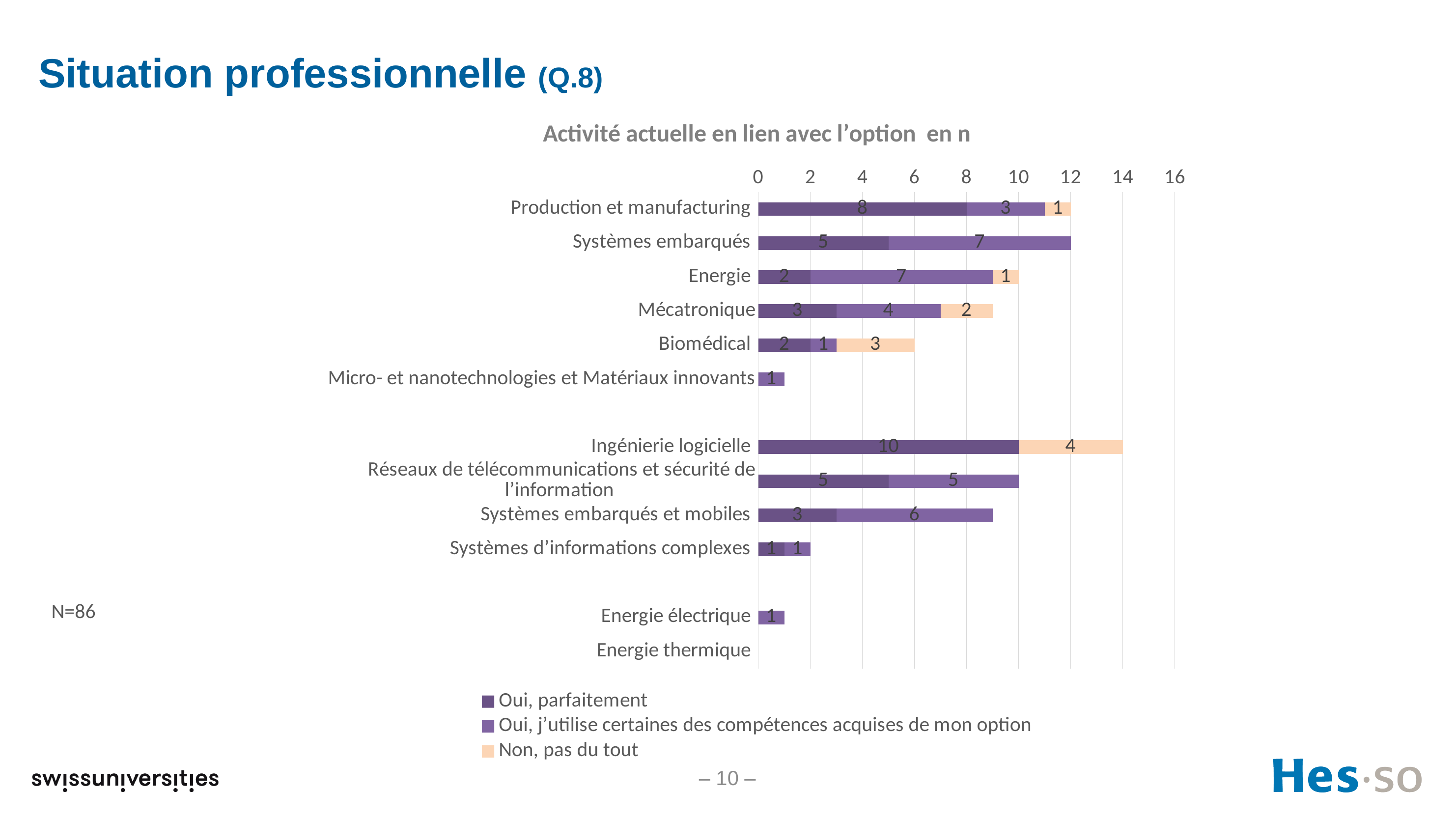

# Situation professionnelle (Q.8)

### Chart: Activité actuelle en lien avec l’option  en n

| Category | Oui, parfaitement | Oui, j’utilise certaines des compétences acquises de mon option | Non, pas du tout |
|---|---|---|---|
| Production et manufacturing  | 8.0 | 3.0 | 1.0 |
| Systèmes embarqués  | 5.0 | 7.0 | None |
| Energie  | 2.0 | 7.0 | 1.0 |
| Mécatronique | 3.0 | 4.0 | 2.0 |
| Biomédical  | 2.0 | 1.0 | 3.0 |
| Micro- et nanotechnologies et Matériaux innovants | None | 1.0 | None |
|  | None | None | None |
| Ingénierie logicielle  | 10.0 | None | 4.0 |
| Réseaux de télécommunications et sécurité de l’information  | 5.0 | 5.0 | None |
| Systèmes embarqués et mobiles  | 3.0 | 6.0 | None |
| Systèmes d’informations complexes  | 1.0 | 1.0 | None |
|  | None | None | None |
| Energie électrique  | None | 1.0 | None |
| Energie thermique  | None | None | None |
N=86